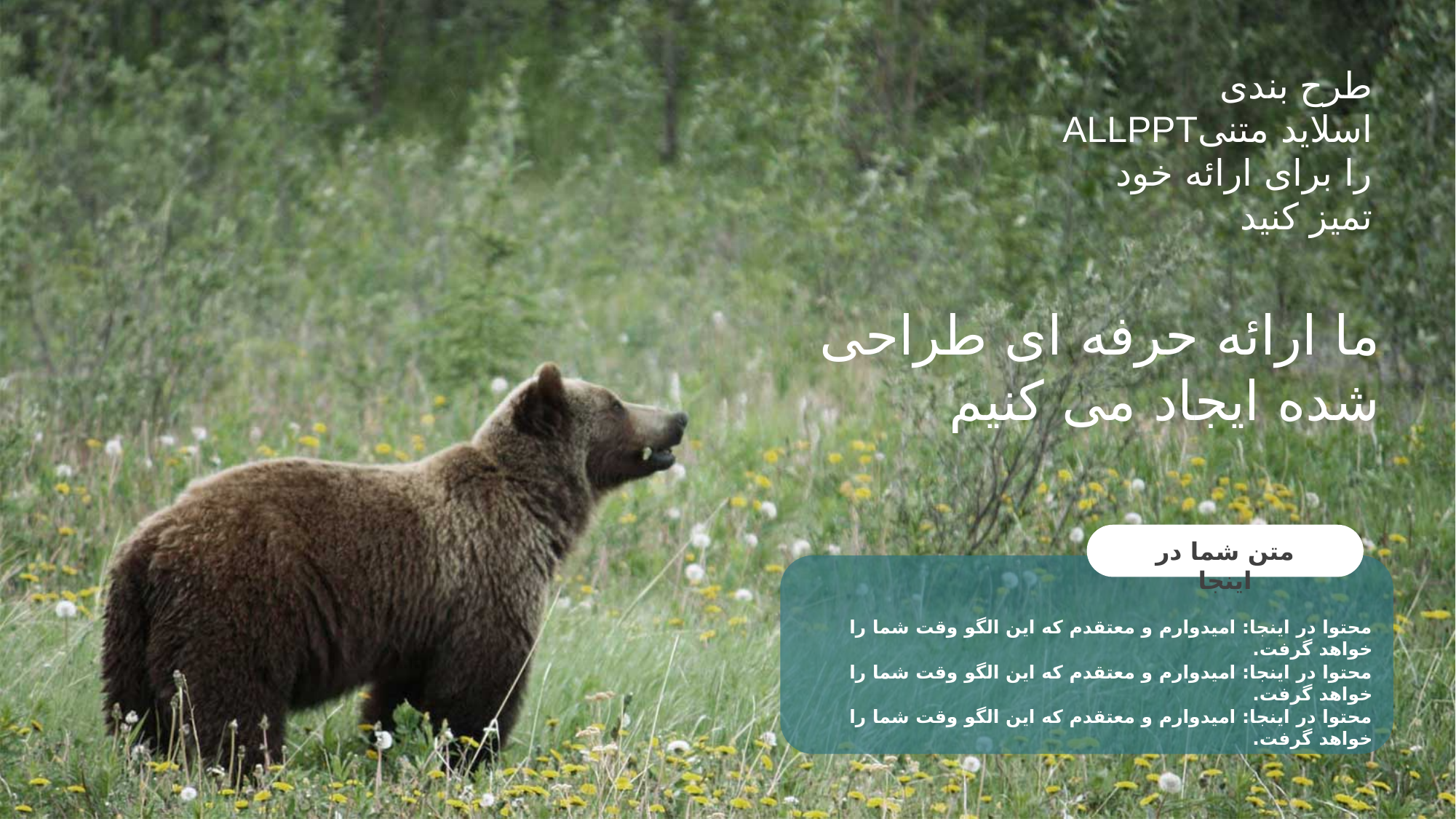

طرح بندی ALLPPTاسلاید متنی را برای ارائه خود تمیز کنید
ما ارائه حرفه ای طراحی شده ایجاد می کنیم

متن شما در اینجا

محتوا در اینجا: امیدوارم و معتقدم که این الگو وقت شما را خواهد گرفت.
محتوا در اینجا: امیدوارم و معتقدم که این الگو وقت شما را خواهد گرفت.
محتوا در اینجا: امیدوارم و معتقدم که این الگو وقت شما را خواهد گرفت.